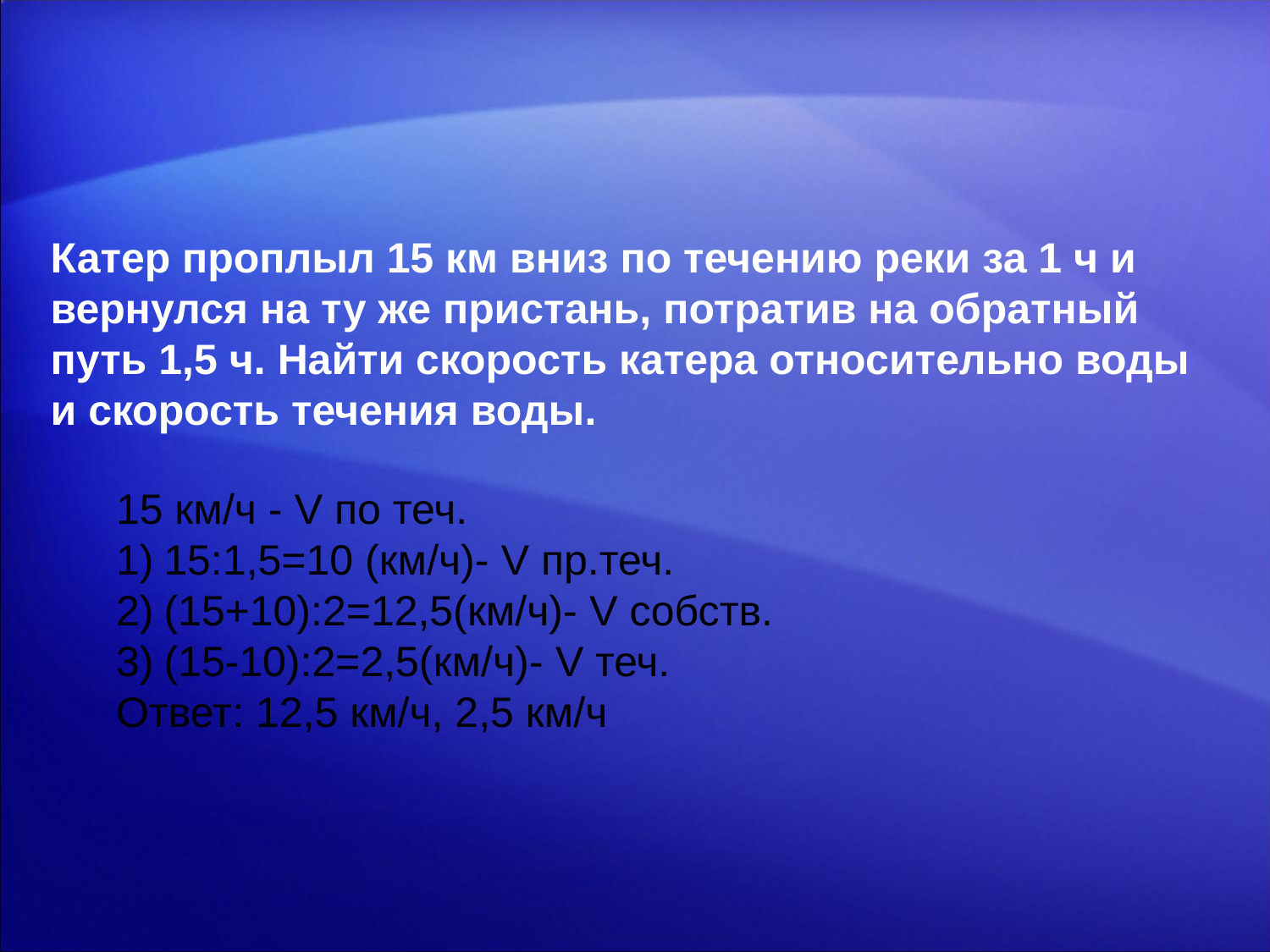

Катер проплыл 15 км вниз по течению реки за 1 ч и вернулся на ту же пристань, потратив на обратный путь 1,5 ч. Найти скорость катера относительно воды и скорость течения воды.
15 км/ч - V по теч.
15:1,5=10 (км/ч)- V пр.теч.
(15+10):2=12,5(км/ч)- V собств.
(15-10):2=2,5(км/ч)- V теч.
Ответ: 12,5 км/ч, 2,5 км/ч